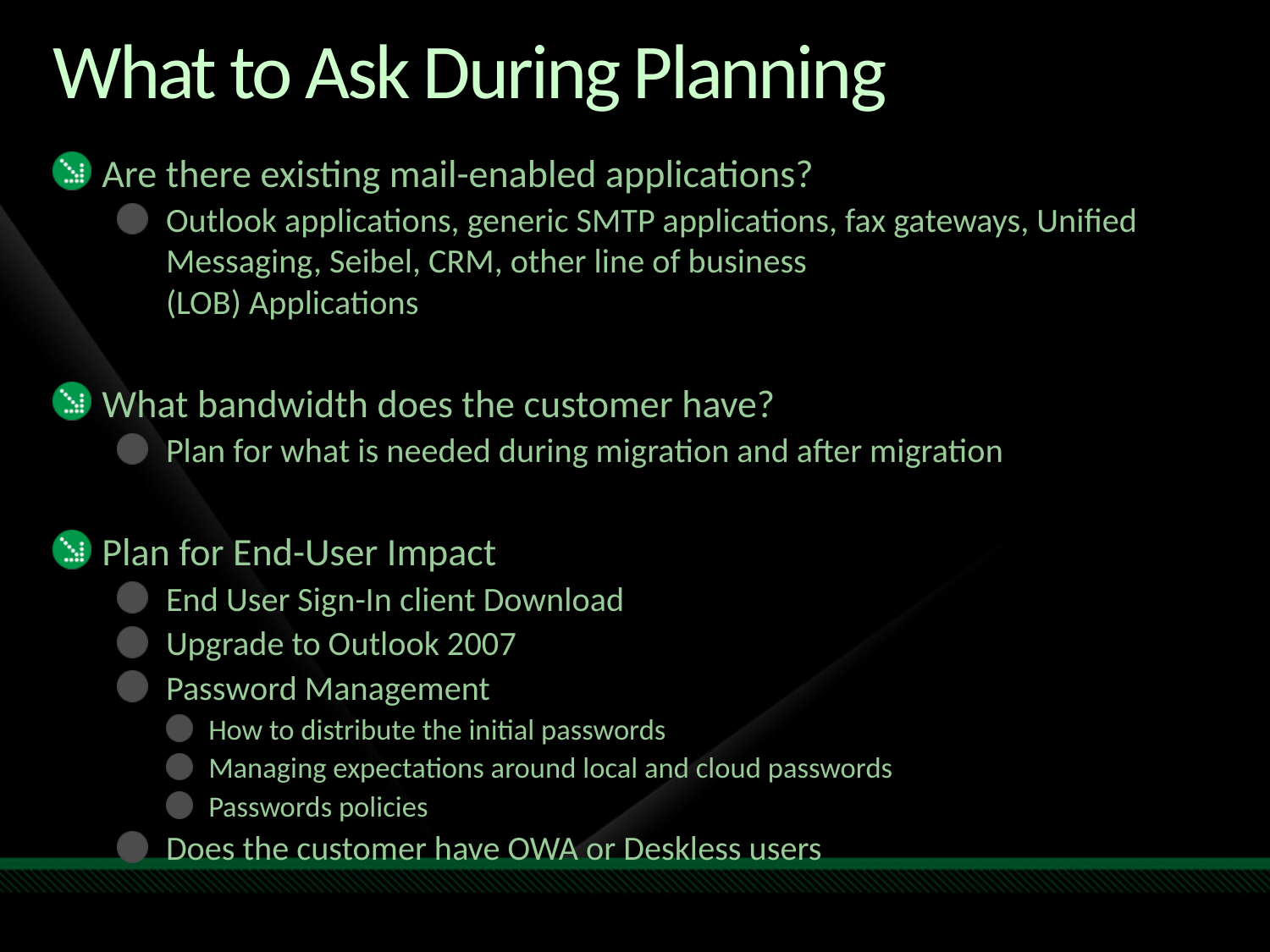

# What to Ask During Planning
Are there existing mail-enabled applications?
Outlook applications, generic SMTP applications, fax gateways, Unified Messaging, Seibel, CRM, other line of business
(LOB) Applications

What bandwidth does the customer have?
Plan for what is needed during migration and after migration

Plan for End-User Impact
End User Sign-In client Download
Upgrade to Outlook 2007
Password Management
How to distribute the initial passwords
Managing expectations around local and cloud passwords
Passwords policies
Does the customer have OWA or Deskless users